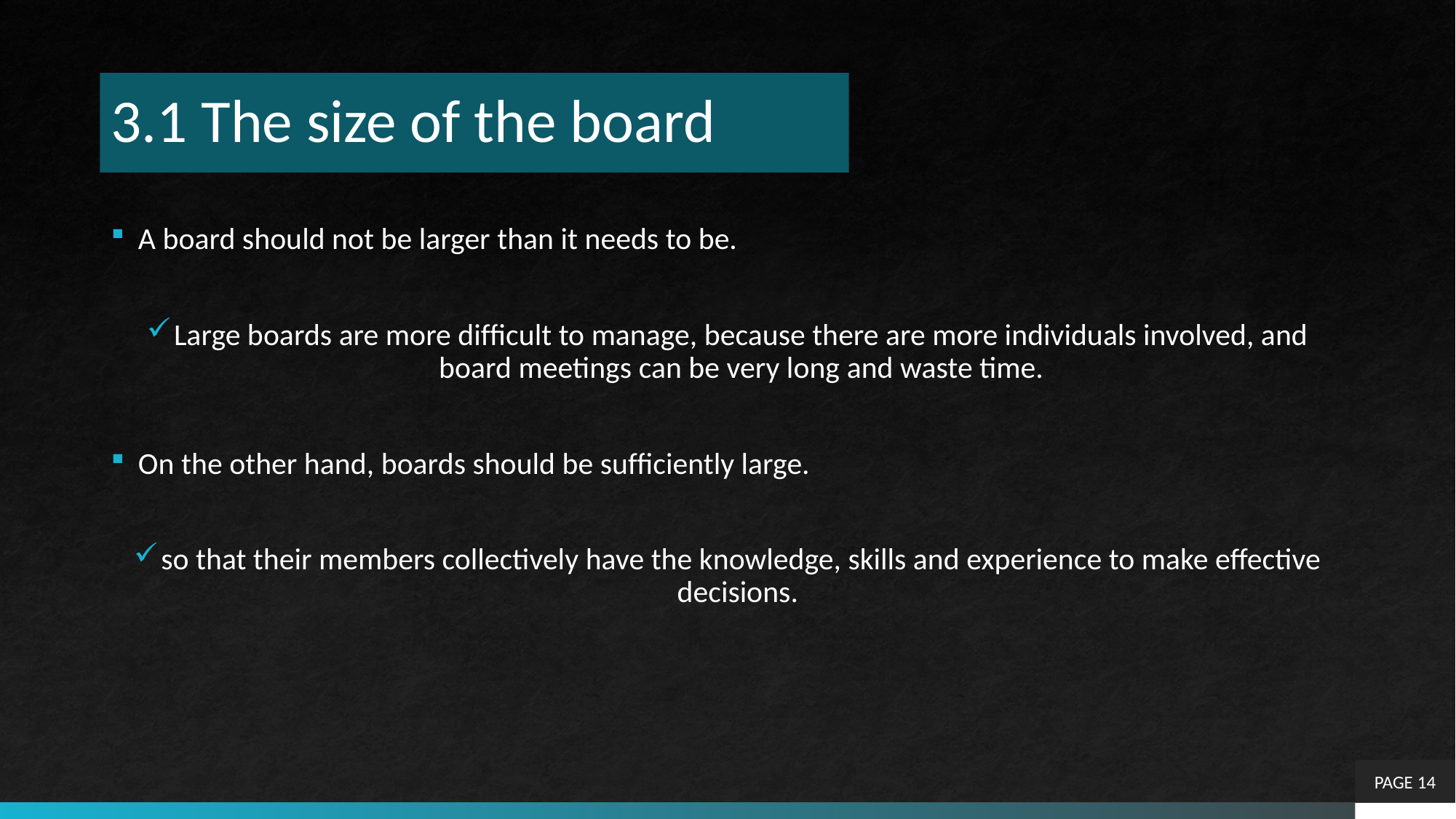

# 3.1 The size of the board
A board should not be larger than it needs to be.

Large boards are more difﬁcult to manage, because there are more individuals involved, and board meetings can be very long and waste time.

On the other hand, boards should be sufﬁciently large.

so that their members collectively have the knowledge, skills and experience to make effective decisions.
PAGE 14